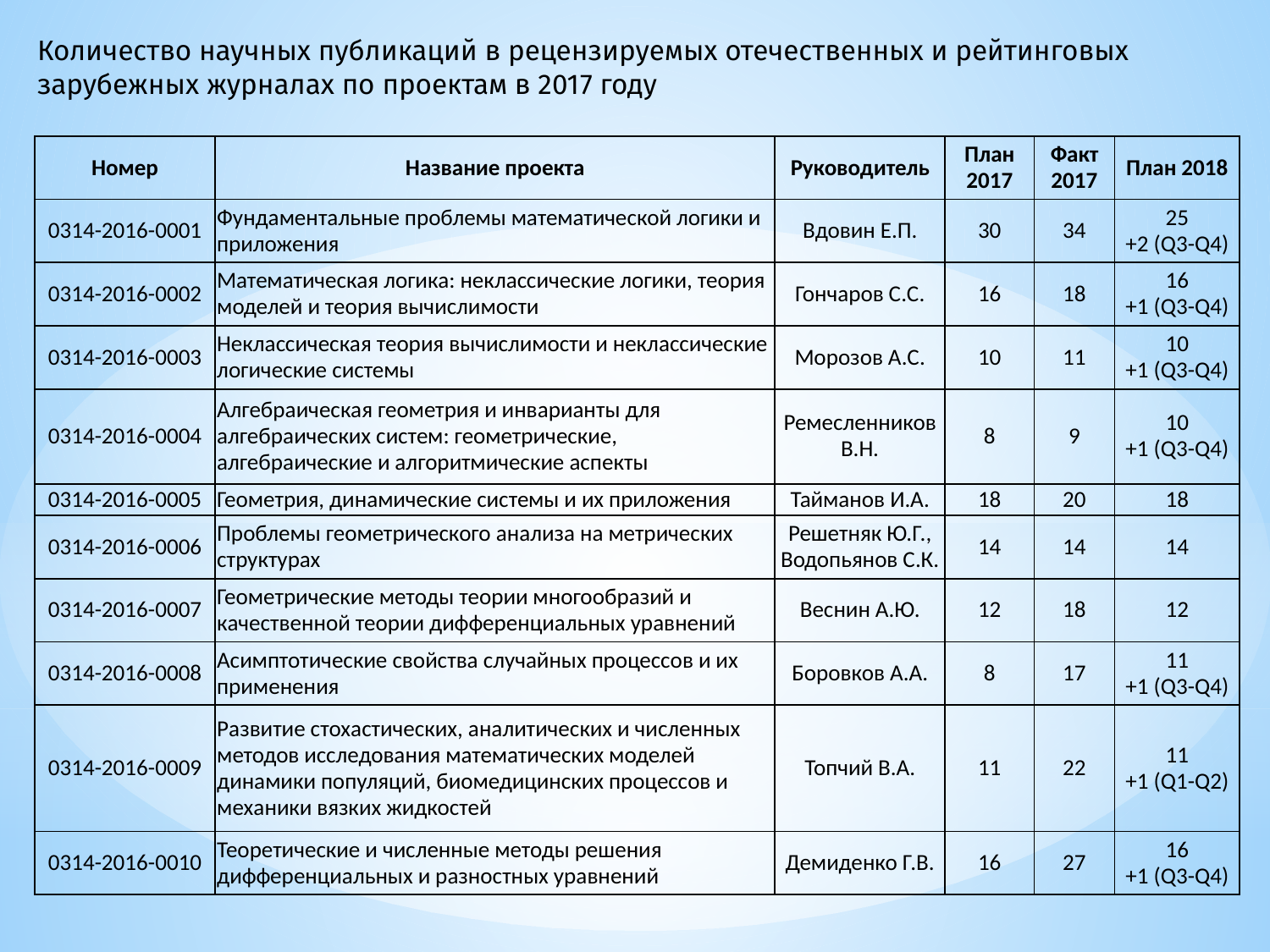

Количество научных публикаций в рецензируемых отечественных и рейтинговых зарубежных журналах по проектам в 2017 году
| Номер | Название проекта | Руководитель | План 2017 | Факт 2017 | План 2018 |
| --- | --- | --- | --- | --- | --- |
| 0314-2016-0001 | Фундаментальные проблемы математической логики и приложения | Вдовин Е.П. | 30 | 34 | 25 +2 (Q3-Q4) |
| 0314-2016-0002 | Математическая логика: неклассические логики, теория моделей и теория вычислимости | Гончаров С.С. | 16 | 18 | 16 +1 (Q3-Q4) |
| 0314-2016-0003 | Неклассическая теория вычислимости и неклассические логические системы | Морозов А.С. | 10 | 11 | 10 +1 (Q3-Q4) |
| 0314-2016-0004 | Алгебраическая геометрия и инварианты для алгебраических систем: геометрические, алгебраические и алгоритмические аспекты | Ремесленников В.Н. | 8 | 9 | 10 +1 (Q3-Q4) |
| 0314-2016-0005 | Геометрия, динамические системы и их приложения | Тайманов И.А. | 18 | 20 | 18 |
| 0314-2016-0006 | Проблемы геометрического анализа на метрических структурах | Решетняк Ю.Г., Водопьянов С.К. | 14 | 14 | 14 |
| 0314-2016-0007 | Геометрические методы теории многообразий и качественной теории дифференциальных уравнений | Веснин А.Ю. | 12 | 18 | 12 |
| 0314-2016-0008 | Асимптотические свойства случайных процессов и их применения | Боровков А.А. | 8 | 17 | 11 +1 (Q3-Q4) |
| 0314-2016-0009 | Развитие стохастических, аналитических и численных методов исследования математических моделей динамики популяций, биомедицинских процессов и механики вязких жидкостей | Топчий В.А. | 11 | 22 | 11 +1 (Q1-Q2) |
| 0314-2016-0010 | Теоретические и численные методы решения дифференциальных и разностных уравнений | Демиденко Г.В. | 16 | 27 | 16 +1 (Q3-Q4) |